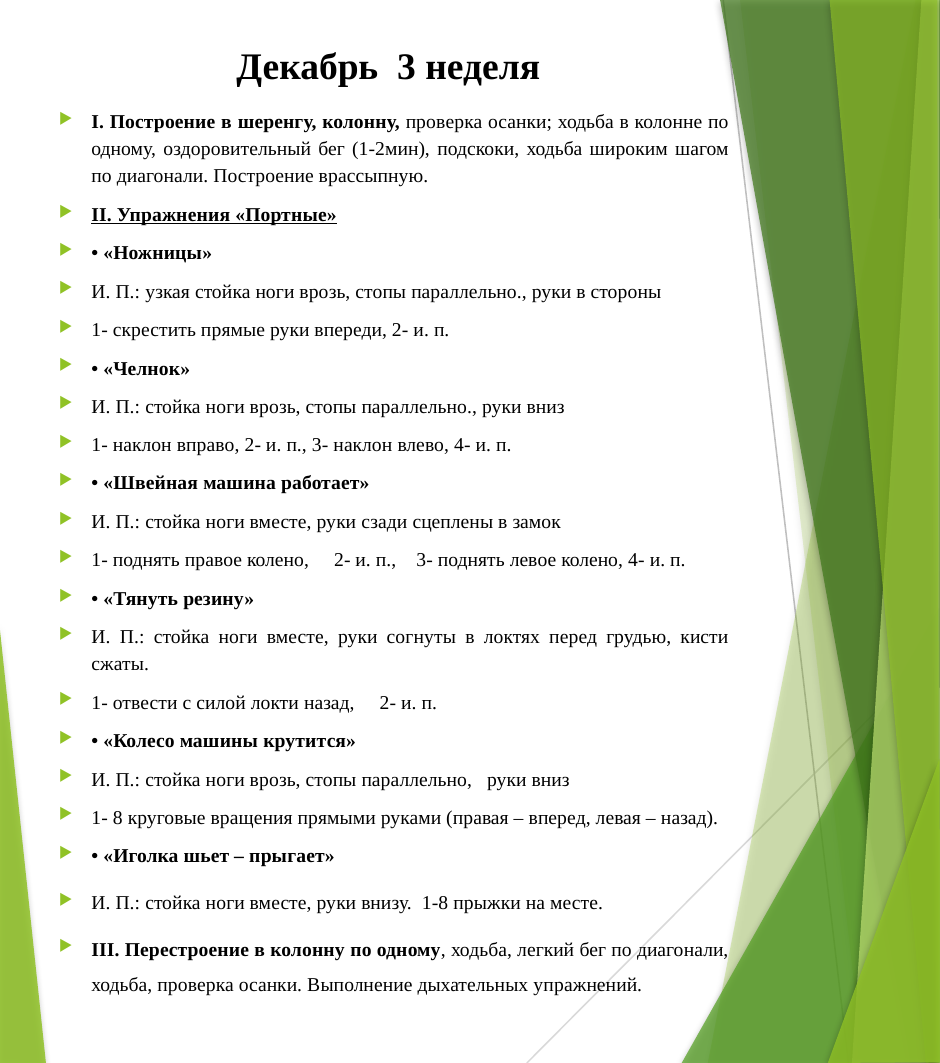

# Декабрь  3 неделя
I. Построение в шеренгу, колонну, проверка осанки; ходьба в колонне по одному, оздоровительный бег (1-2мин), подскоки, ходьба широким шагом по диагонали. Построение врассыпную.
II. Упражнения «Портные»
• «Ножницы»
И. П.: узкая стойка ноги врозь, стопы параллельно., руки в стороны
1- скрестить прямые руки впереди, 2- и. п.
• «Челнок»
И. П.: стойка ноги врозь, стопы параллельно., руки вниз
1- наклон вправо, 2- и. п., 3- наклон влево, 4- и. п.
• «Швейная машина работает»
И. П.: стойка ноги вместе, руки сзади сцеплены в замок
1- поднять правое колено,     2- и. п.,    3- поднять левое колено, 4- и. п.
• «Тянуть резину»
И. П.: стойка ноги вместе, руки согнуты в локтях перед грудью, кисти сжаты.
1- отвести с силой локти назад,     2- и. п.
• «Колесо машины крутится»
И. П.: стойка ноги врозь, стопы параллельно,   руки вниз
1- 8 круговые вращения прямыми руками (правая – вперед, левая – назад).
• «Иголка шьет – прыгает»
И. П.: стойка ноги вместе, руки внизу.  1-8 прыжки на месте.
III. Перестроение в колонну по одному, ходьба, легкий бег по диагонали, ходьба, проверка осанки. Выполнение дыхательных упражнений.